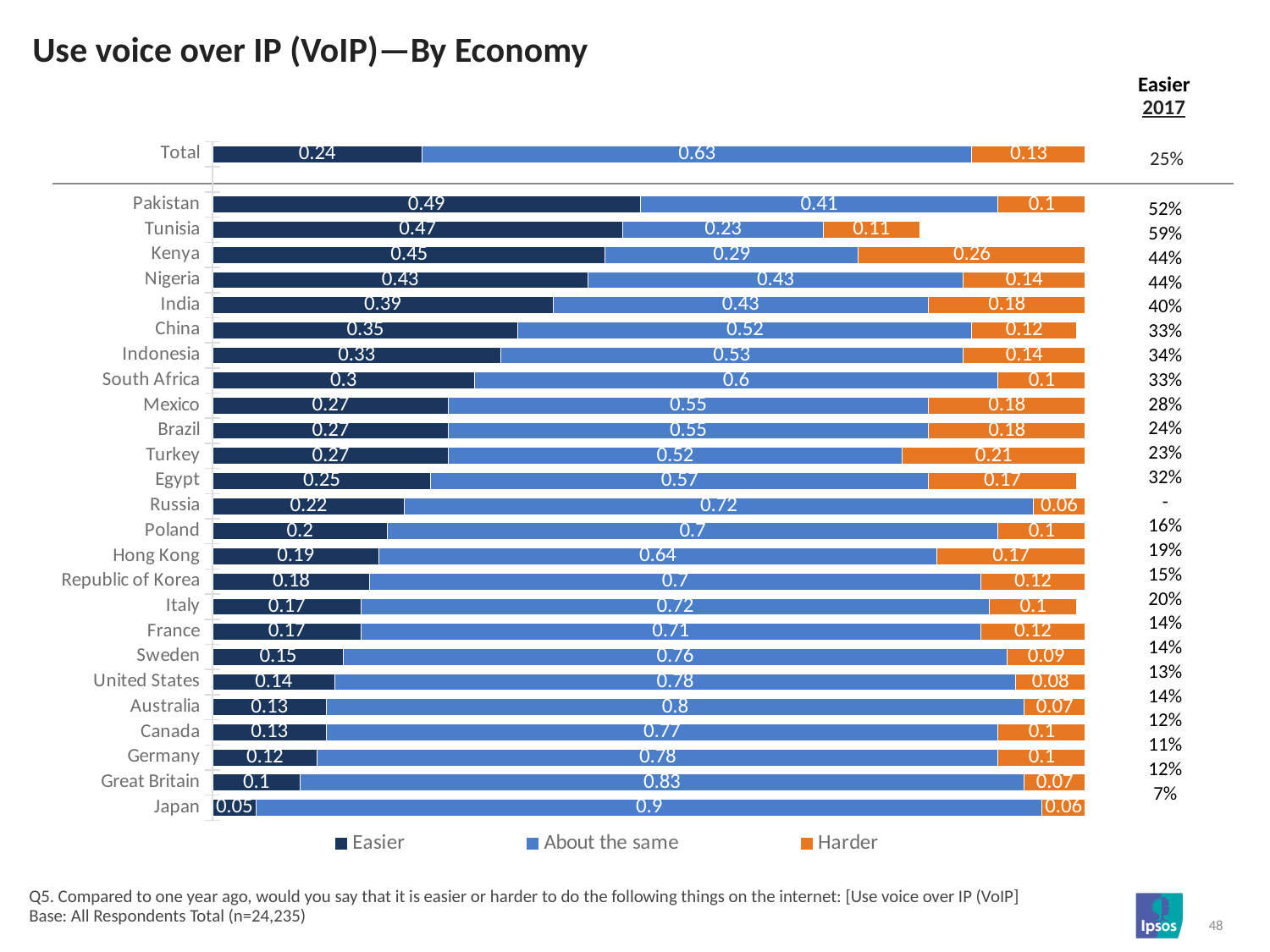

# Use voice over IP (VoIP)—By Economy
| Easier |
| --- |
| 2017 |

### Chart

| Category | Easier | About the same | Harder |
|---|---|---|---|
| Total | 0.24 | 0.63 | 0.13 |
|  | None | None | None |
| Pakistan | 0.49 | 0.41 | 0.1 |
| Tunisia | 0.47 | 0.23 | 0.11 |
| Kenya | 0.45 | 0.29 | 0.26 |
| Nigeria | 0.43 | 0.43 | 0.14 |
| India | 0.39 | 0.43 | 0.18 |
| China | 0.35 | 0.52 | 0.12 |
| Indonesia | 0.33 | 0.53 | 0.14 |
| South Africa | 0.3 | 0.6 | 0.1 |
| Mexico | 0.27 | 0.55 | 0.18 |
| Brazil | 0.27 | 0.55 | 0.18 |
| Turkey | 0.27 | 0.52 | 0.21 |
| Egypt | 0.25 | 0.57 | 0.17 |
| Russia | 0.22 | 0.72 | 0.06 |
| Poland | 0.2 | 0.7 | 0.1 |
| Hong Kong | 0.19 | 0.64 | 0.17 |
| Republic of Korea | 0.18 | 0.7 | 0.12 |
| Italy | 0.17 | 0.72 | 0.1 |
| France | 0.17 | 0.71 | 0.12 |
| Sweden | 0.15 | 0.76 | 0.09 |
| United States | 0.14 | 0.78 | 0.08 |
| Australia | 0.13 | 0.8 | 0.07 |
| Canada | 0.13 | 0.77 | 0.1 |
| Germany | 0.12 | 0.78 | 0.1 |
| Great Britain | 0.1 | 0.83 | 0.07 |
| Japan | 0.05 | 0.9 | 0.06 |
25%
| 52% |
| --- |
| 59% |
| 44% |
| 44% |
| 40% |
| 33% |
| 34% |
| 33% |
| 28% |
| 24% |
| 23% |
| 32% |
| - |
| 16% |
| 19% |
| 15% |
| 20% |
| 14% |
| 14% |
| 13% |
| 14% |
| 12% |
| 11% |
| 12% |
| 7% |
Q5. Compared to one year ago, would you say that it is easier or harder to do the following things on the internet: [Use voice over IP (VoIP]  Base: All Respondents Total (n=24,235)